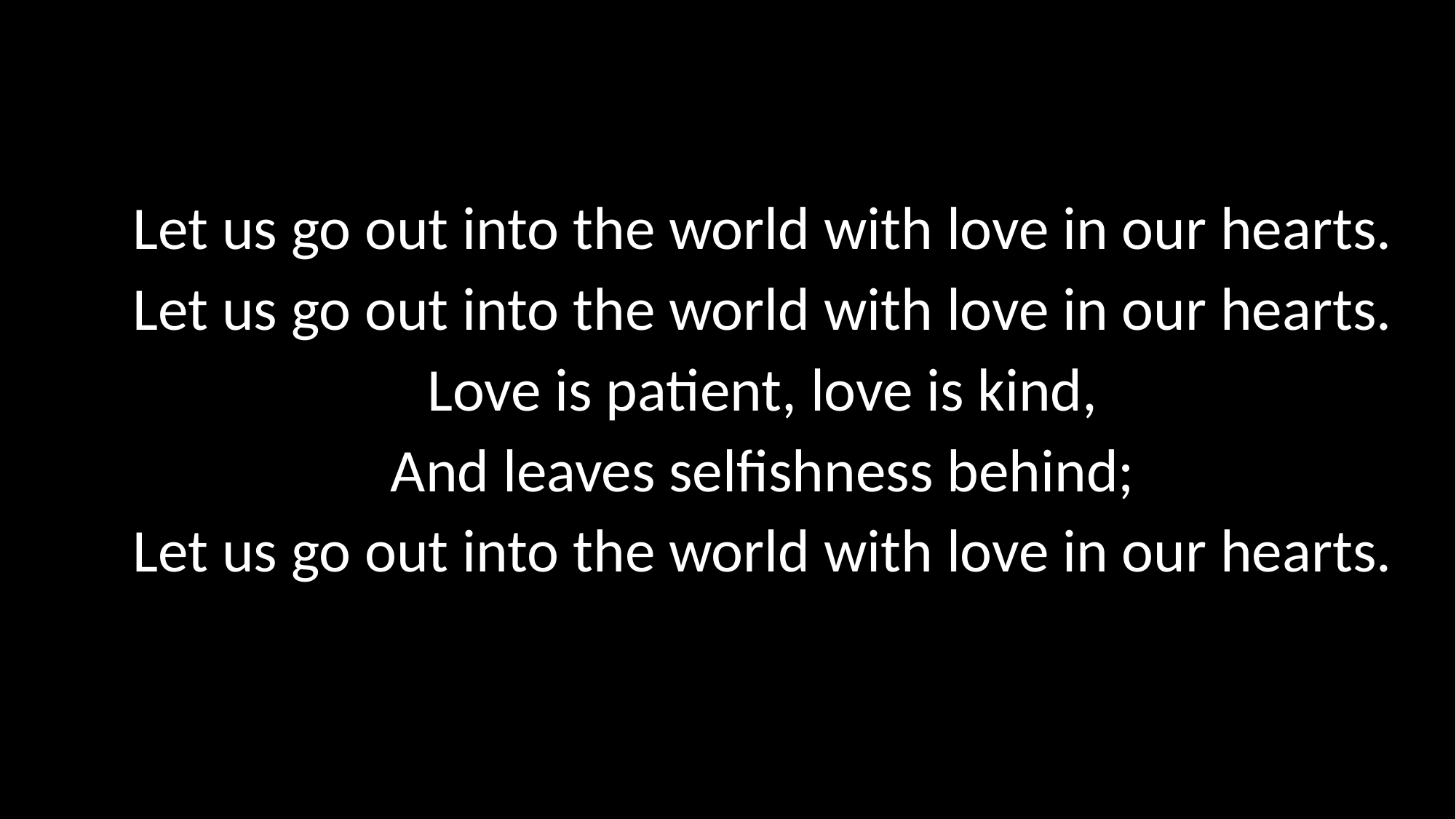

Let us go out into the world with love in our hearts.
Let us go out into the world with love in our hearts.
Love is patient, love is kind,
And leaves selfishness behind;
Let us go out into the world with love in our hearts.